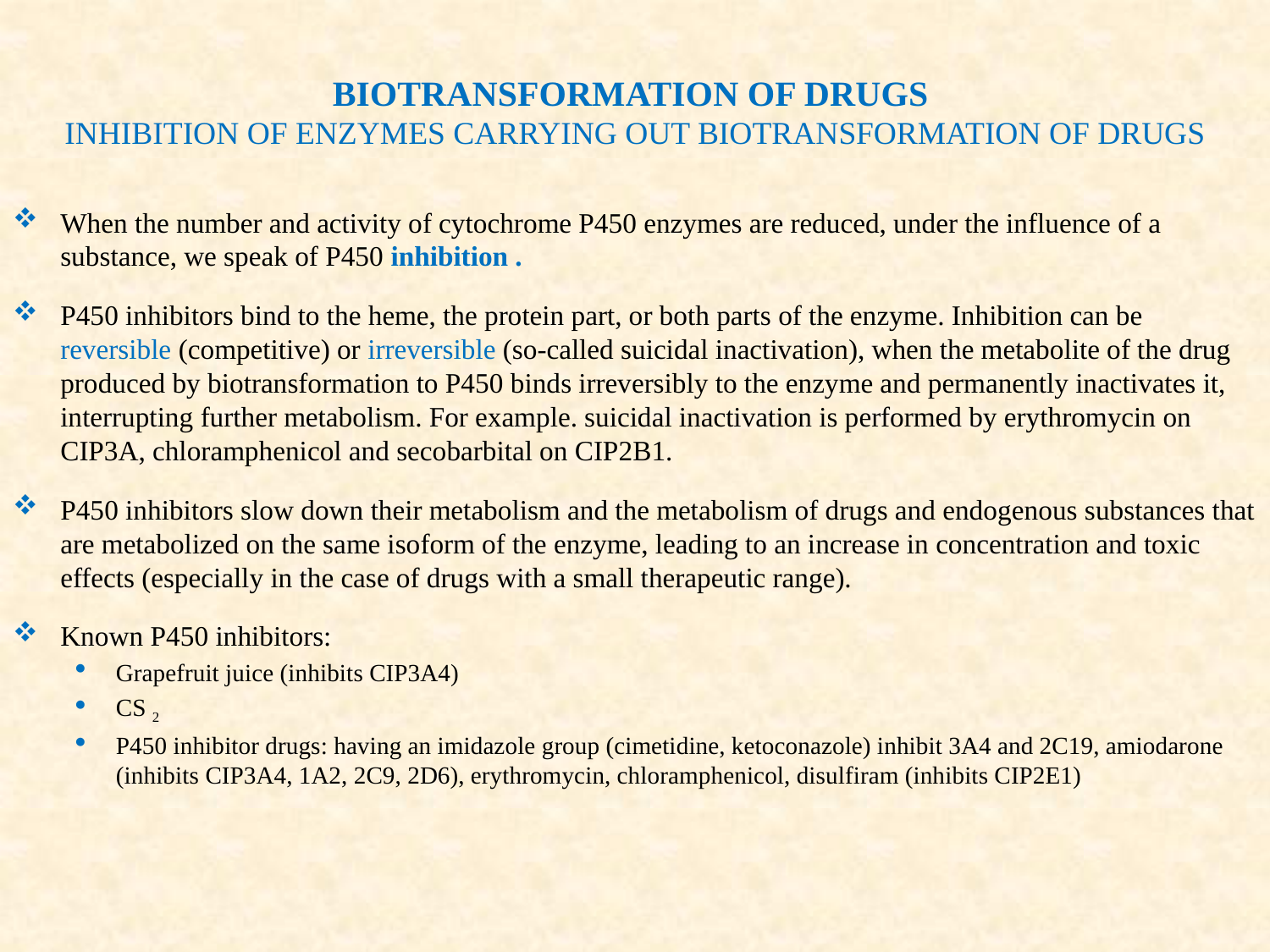

# BIOTRANSFORMATION OF DRUGS INHIBITION OF ENZYMES CARRYING OUT BIOTRANSFORMATION OF DRUGS

When the number and activity of cytochrome P450 enzymes are reduced, under the influence of a substance, we speak of P450 inhibition .

P450 inhibitors bind to the heme, the protein part, or both parts of the enzyme. Inhibition can be reversible (competitive) or irreversible (so-called suicidal inactivation), when the metabolite of the drug produced by biotransformation to P450 binds irreversibly to the enzyme and permanently inactivates it, interrupting further metabolism. For example. suicidal inactivation is performed by erythromycin on CIP3A, chloramphenicol and secobarbital on CIP2B1.

P450 inhibitors slow down their metabolism and the metabolism of drugs and endogenous substances that are metabolized on the same isoform of the enzyme, leading to an increase in concentration and toxic effects (especially in the case of drugs with a small therapeutic range).

Known P450 inhibitors:
Grapefruit juice (inhibits CIP3A4)
CS 2
P450 inhibitor drugs: having an imidazole group (cimetidine, ketoconazole) inhibit 3A4 and 2C19, amiodarone (inhibits CIP3A4, 1A2, 2C9, 2D6), erythromycin, chloramphenicol, disulfiram (inhibits CIP2E1)